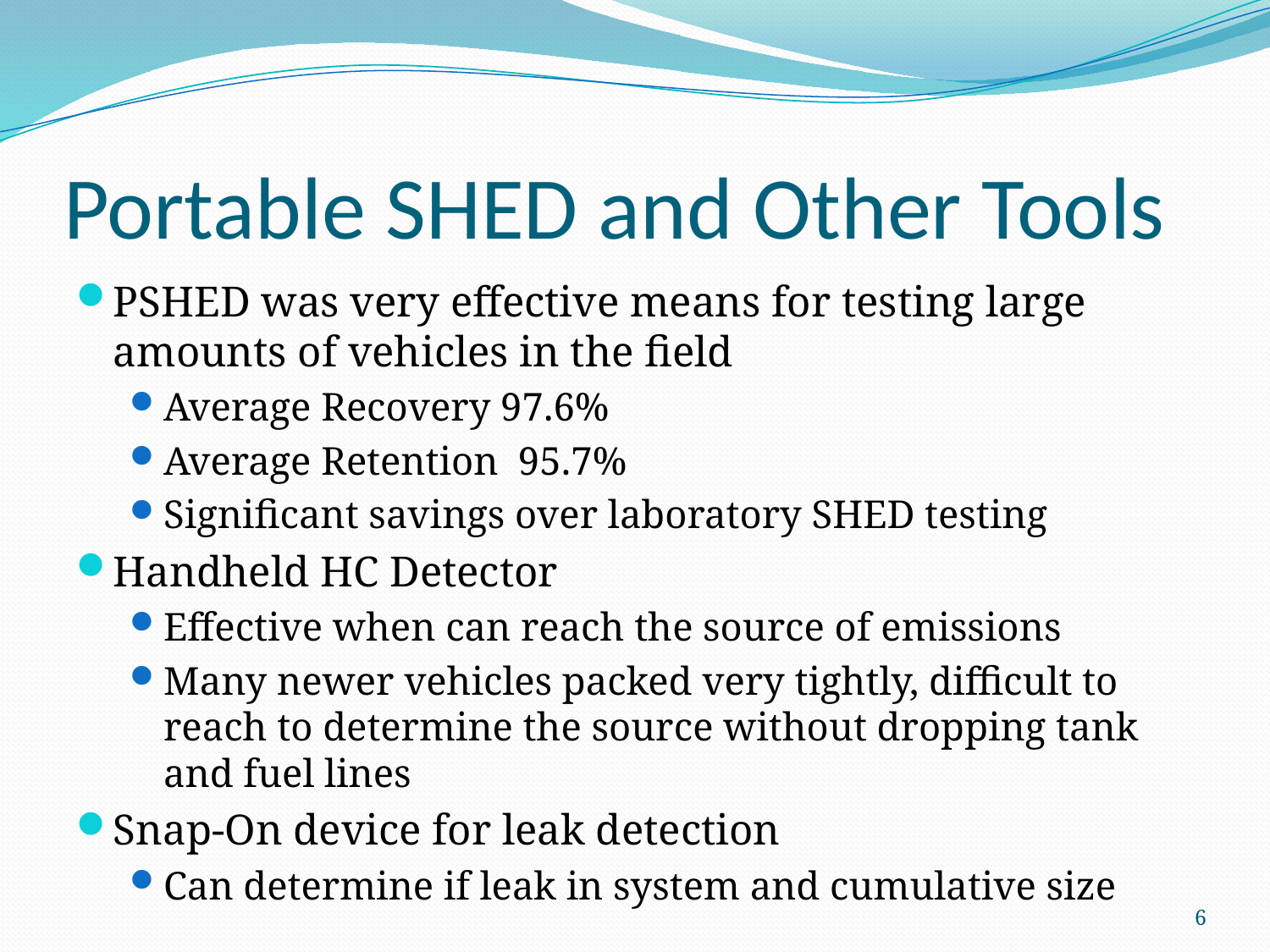

# Portable SHED and Other Tools
PSHED was very effective means for testing large amounts of vehicles in the field
Average Recovery 97.6%
Average Retention  95.7%
Significant savings over laboratory SHED testing
Handheld HC Detector
Effective when can reach the source of emissions
Many newer vehicles packed very tightly, difficult to reach to determine the source without dropping tank and fuel lines
Snap-On device for leak detection
Can determine if leak in system and cumulative size
6